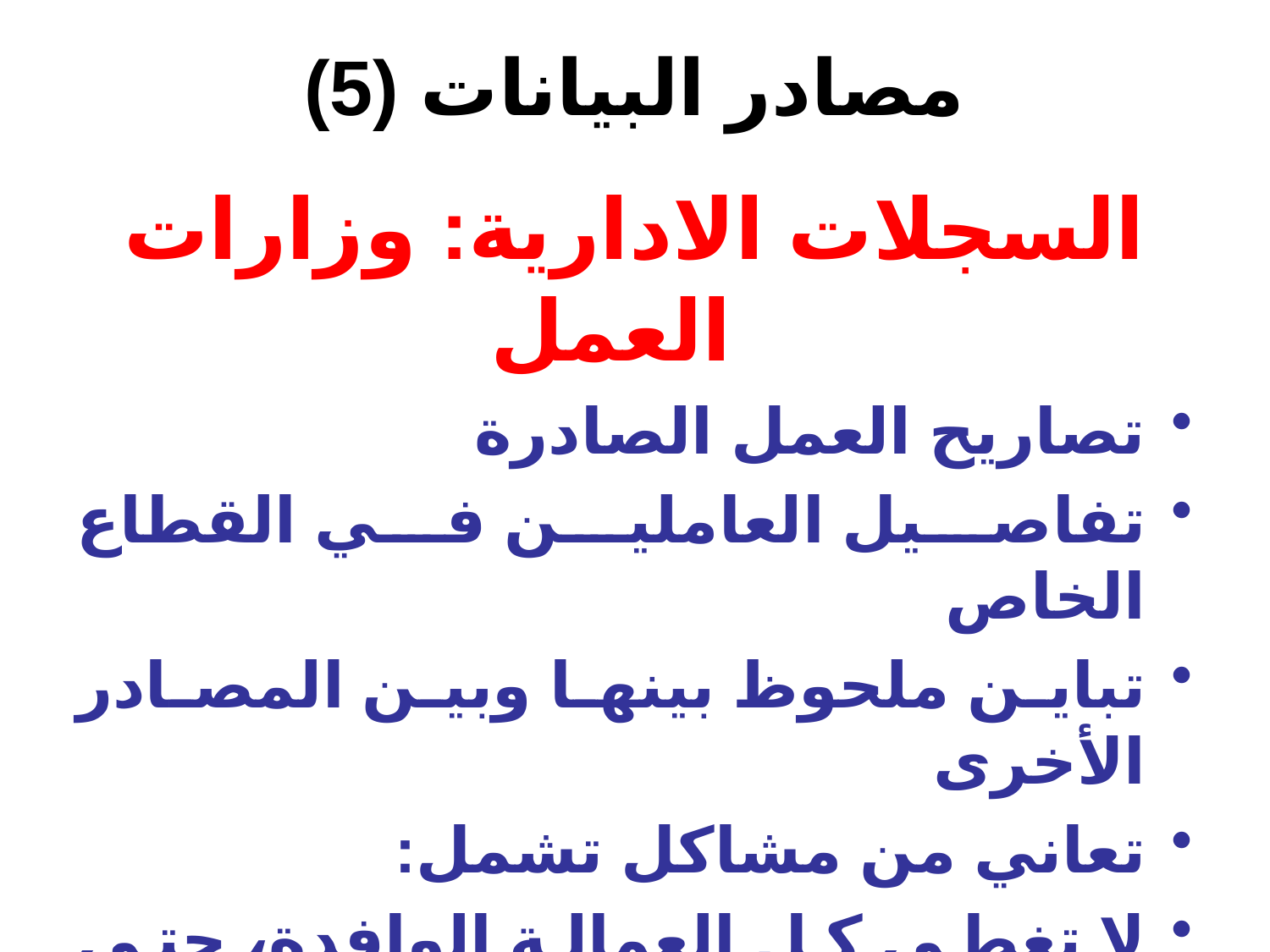

# مصادر البيانات (5)
السجلات الادارية: وزارات العمل
تصاريح العمل الصادرة
تفاصيل العاملين في القطاع الخاص
تباين ملحوظ بينها وبين المصادر الأخرى
تعاني من مشاكل تشمل:
لا تغطي كل العمالة الوافدة، حتى في القطاع الخاص
عدم تحديث قاعدة البيانات